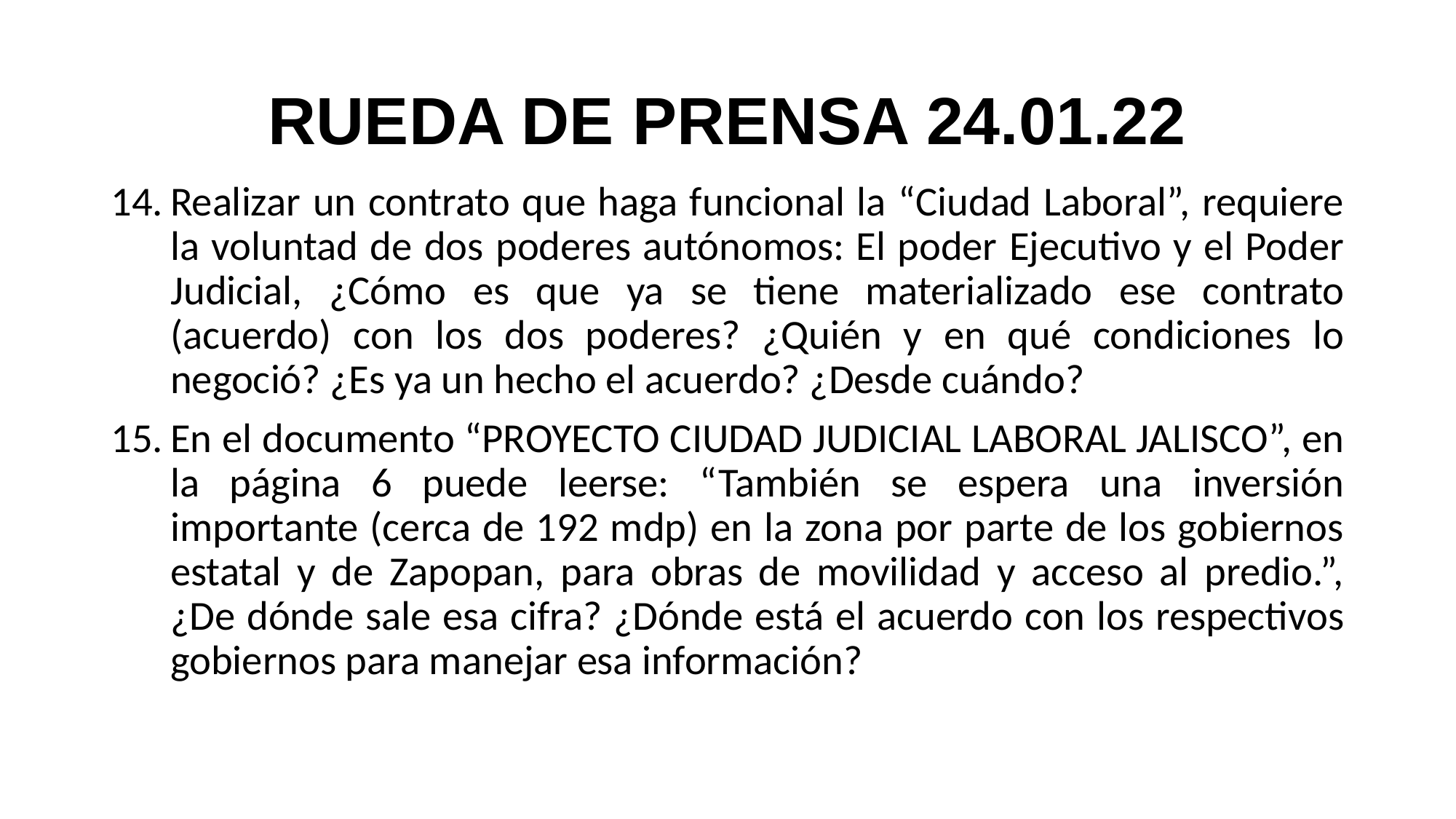

# RUEDA DE PRENSA 24.01.22
Realizar un contrato que haga funcional la “Ciudad Laboral”, requiere la voluntad de dos poderes autónomos: El poder Ejecutivo y el Poder Judicial, ¿Cómo es que ya se tiene materializado ese contrato (acuerdo) con los dos poderes? ¿Quién y en qué condiciones lo negoció? ¿Es ya un hecho el acuerdo? ¿Desde cuándo?
En el documento “PROYECTO CIUDAD JUDICIAL LABORAL JALISCO”, en la página 6 puede leerse: “También se espera una inversión importante (cerca de 192 mdp) en la zona por parte de los gobiernos estatal y de Zapopan, para obras de movilidad y acceso al predio.”, ¿De dónde sale esa cifra? ¿Dónde está el acuerdo con los respectivos gobiernos para manejar esa información?